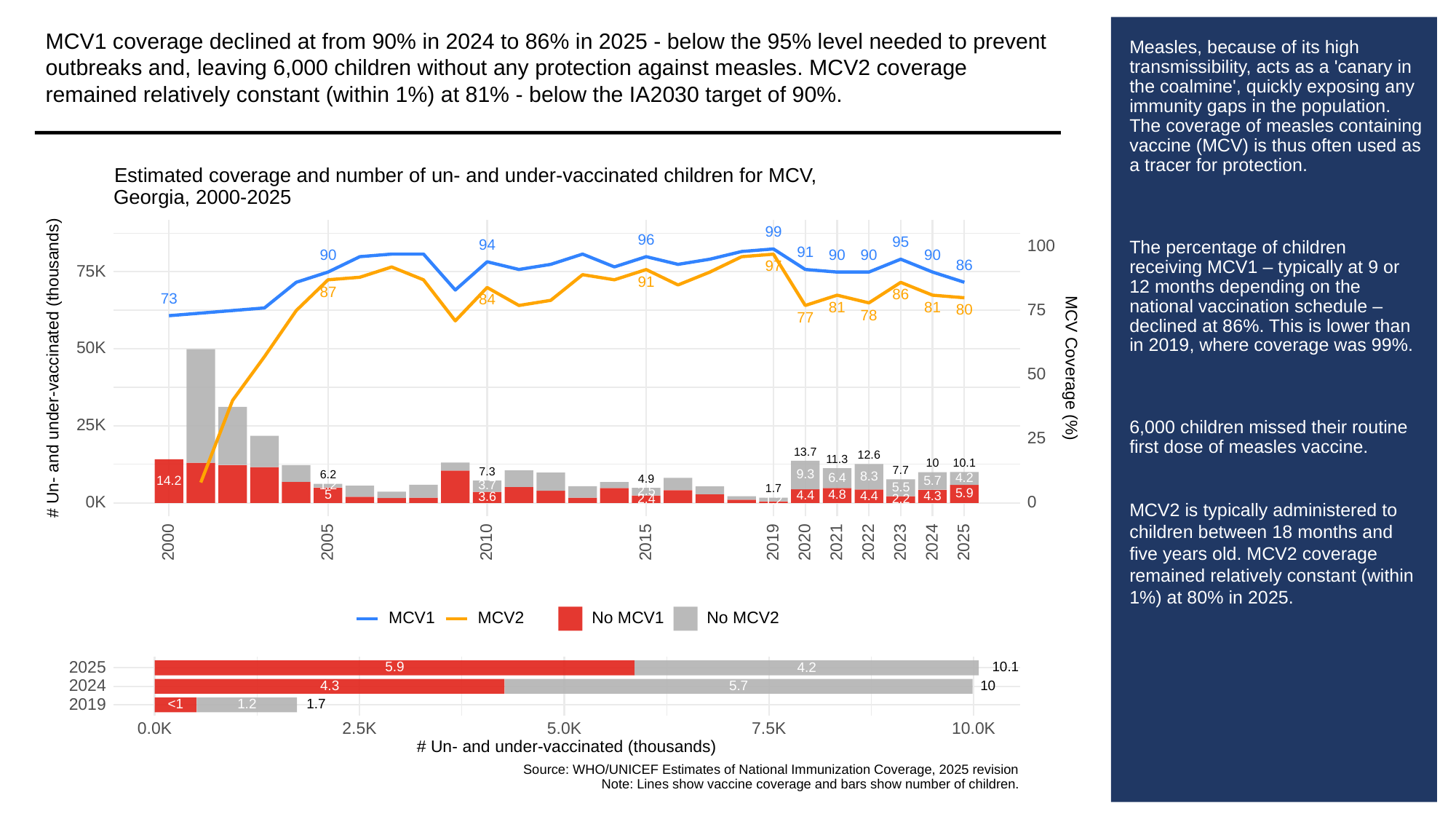

MCV1 coverage declined at from 90% in 2024 to 86% in 2025 - below the 95% level needed to prevent outbreaks and, leaving 6,000 children without any protection against measles. MCV2 coverage remained relatively constant (within 1%) at 81% - below the IA2030 target of 90%.
# Measles, because of its high transmissibility, acts as a 'canary in the coalmine', quickly exposing any immunity gaps in the population. The coverage of measles containing vaccine (MCV) is thus often used as a tracer for protection.

The percentage of children receiving MCV1 – typically at 9 or 12 months depending on the national vaccination schedule – declined at 86%. This is lower than in 2019, where coverage was 99%.

6,000 children missed their routine first dose of measles vaccine.

MCV2 is typically administered to children between 18 months and five years old. MCV2 coverage remained relatively constant (within 1%) at 80% in 2025.

Estimated coverage and number of un- and under-vaccinated children for MCV,
Georgia, 2000-2025

99

96
95
94
100
91

90
90
90
90

86
97
75K

91
87
86
73
84
81
81
75
80

78
77
50K

# Un- and under-vaccinated (thousands)
MCV Coverage (%)
50

25K

25

13.7
12.6
11.3
10.1

10

7.7

7.3

9.3

6.2
8.3

6.4
4.2
4.9
5.7
14.2

1.2
3.7

5.5

1.7

2.5

5.9

5
4.8

4.4
4.3
4.4

3.6

2.4
2.2

1.2

0K
0

2023
2000
2005
2010
2015
2019
2020
2021
2022
2024
2025

MCV1
MCV2
No MCV1
No MCV2

2025
5.9
10.1
4.2

2024
4.3
10
5.7

2019
<1
1.2
1.7

0.0K
2.5K
5.0K
10.0K
7.5K
# Un- and under-vaccinated (thousands)
Source: WHO/UNICEF Estimates of National Immunization Coverage, 2025 revision
Note: Lines show vaccine coverage and bars show number of children.